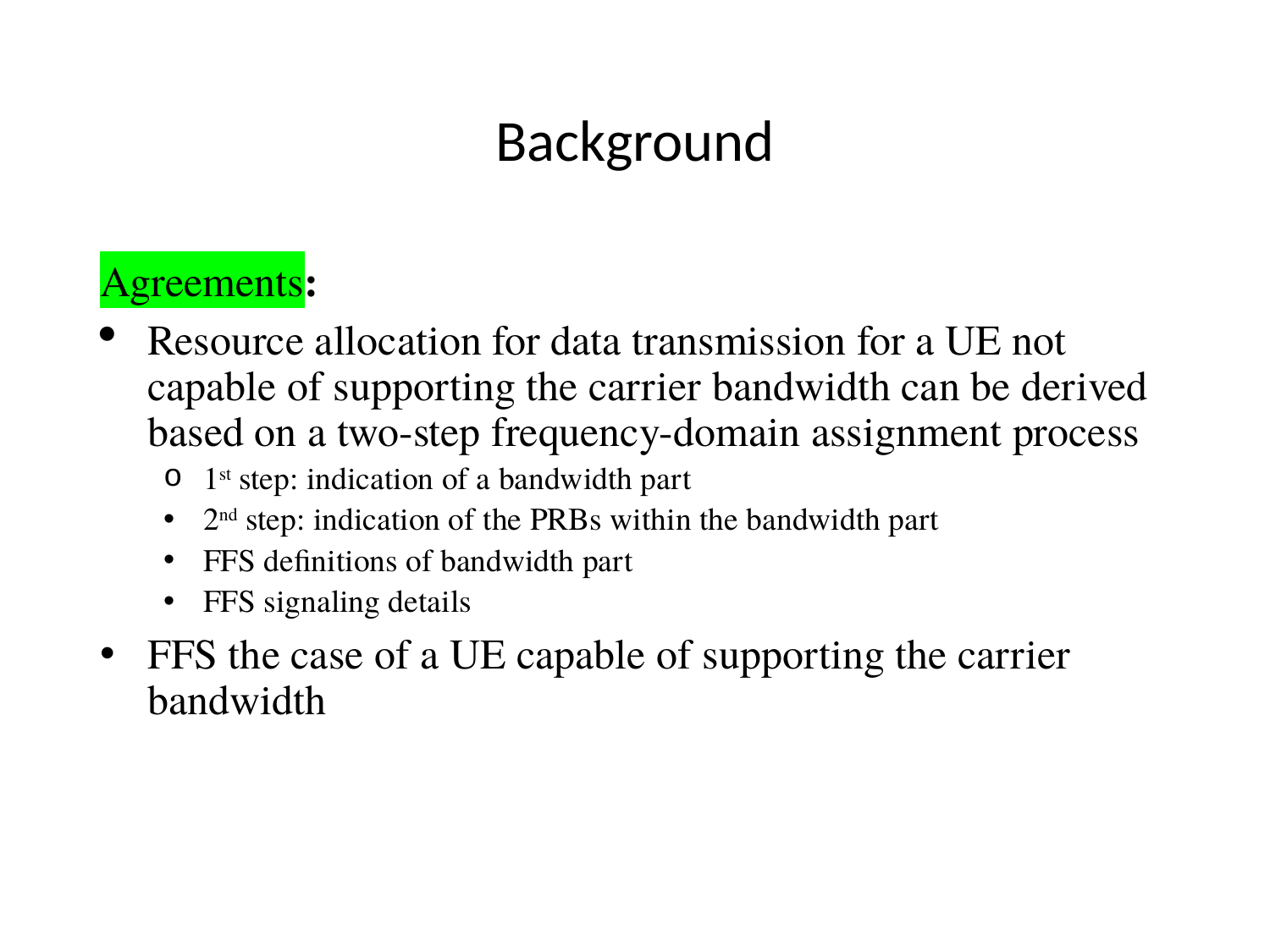

# Background
Agreements:
Resource allocation for data transmission for a UE not capable of supporting the carrier bandwidth can be derived based on a two-step frequency-domain assignment process
1st step: indication of a bandwidth part
2nd step: indication of the PRBs within the bandwidth part
FFS definitions of bandwidth part
FFS signaling details
FFS the case of a UE capable of supporting the carrier bandwidth